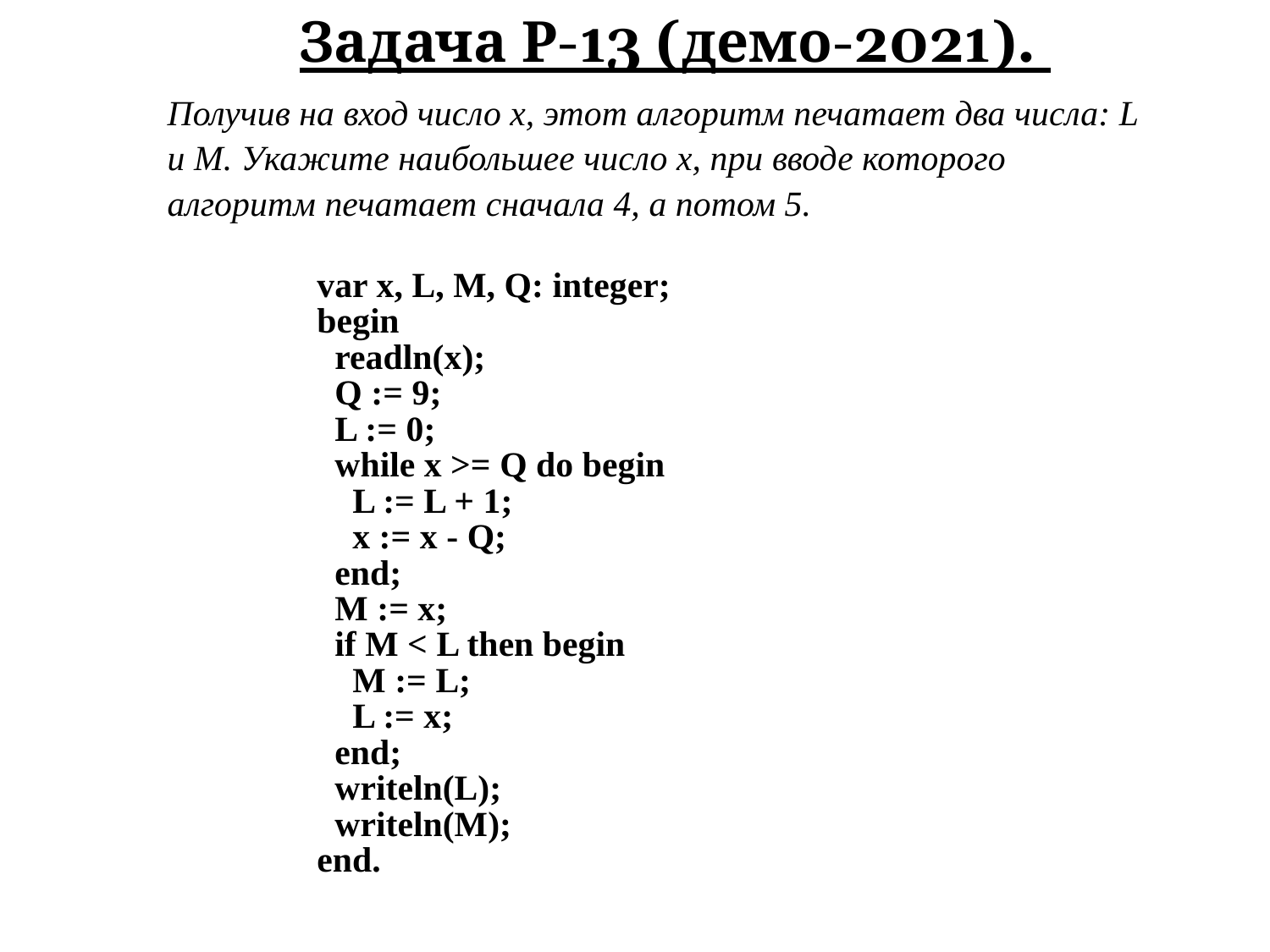

Задача Р-13 (демо-2021).
Получив на вход число x, этот алгоритм печатает два числа: L и M. Укажите наибольшее число x, при вводе которого алгоритм печатает сначала 4, а потом 5.

var x, L, M, Q: integer;
begin
  readln(x);
  Q := 9;
  L := 0;
  while x >= Q do begin
    L := L + 1;
    x := x - Q;
  end;
  M := x;
  if M < L then begin
    M := L;
    L := x;
  end;
  writeln(L);
  writeln(M);
end.